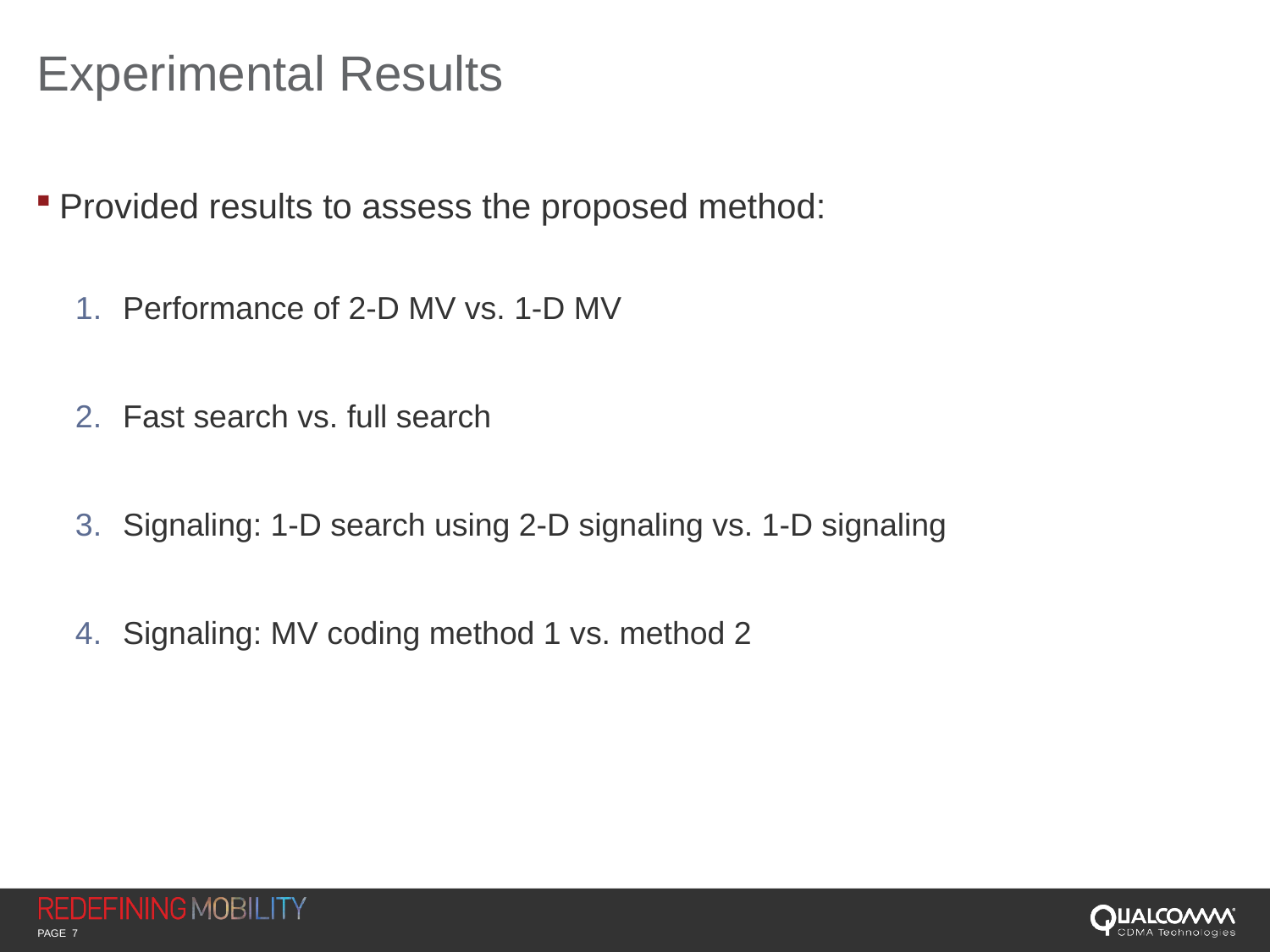

# Experimental Results

Provided results to assess the proposed method:

Performance of 2-D MV vs. 1-D MV

Fast search vs. full search

Signaling: 1-D search using 2-D signaling vs. 1-D signaling

Signaling: MV coding method 1 vs. method 2